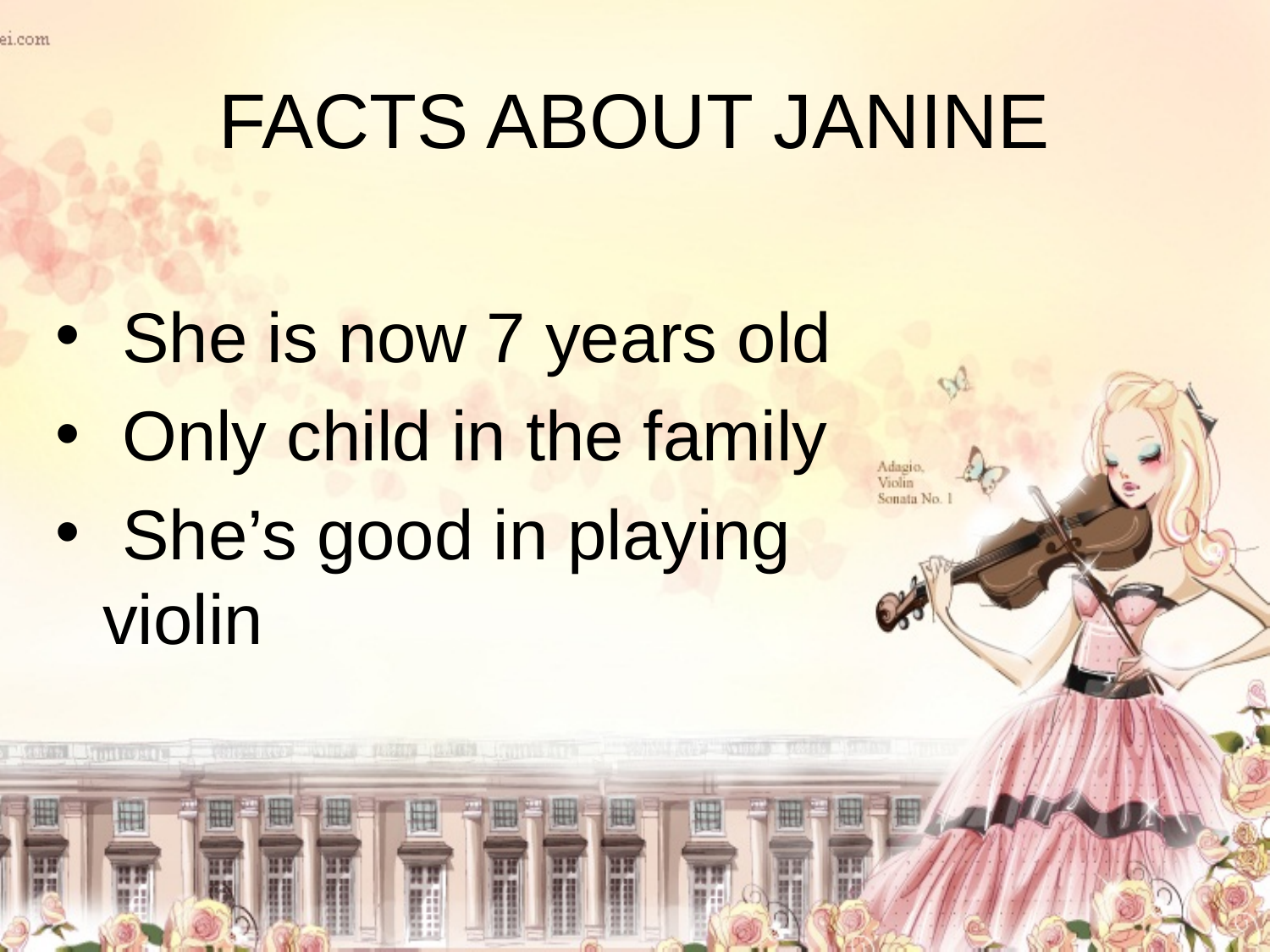

# FACTS ABOUT JANINE
 She is now 7 years old
 Only child in the family
 She’s good in playing violin